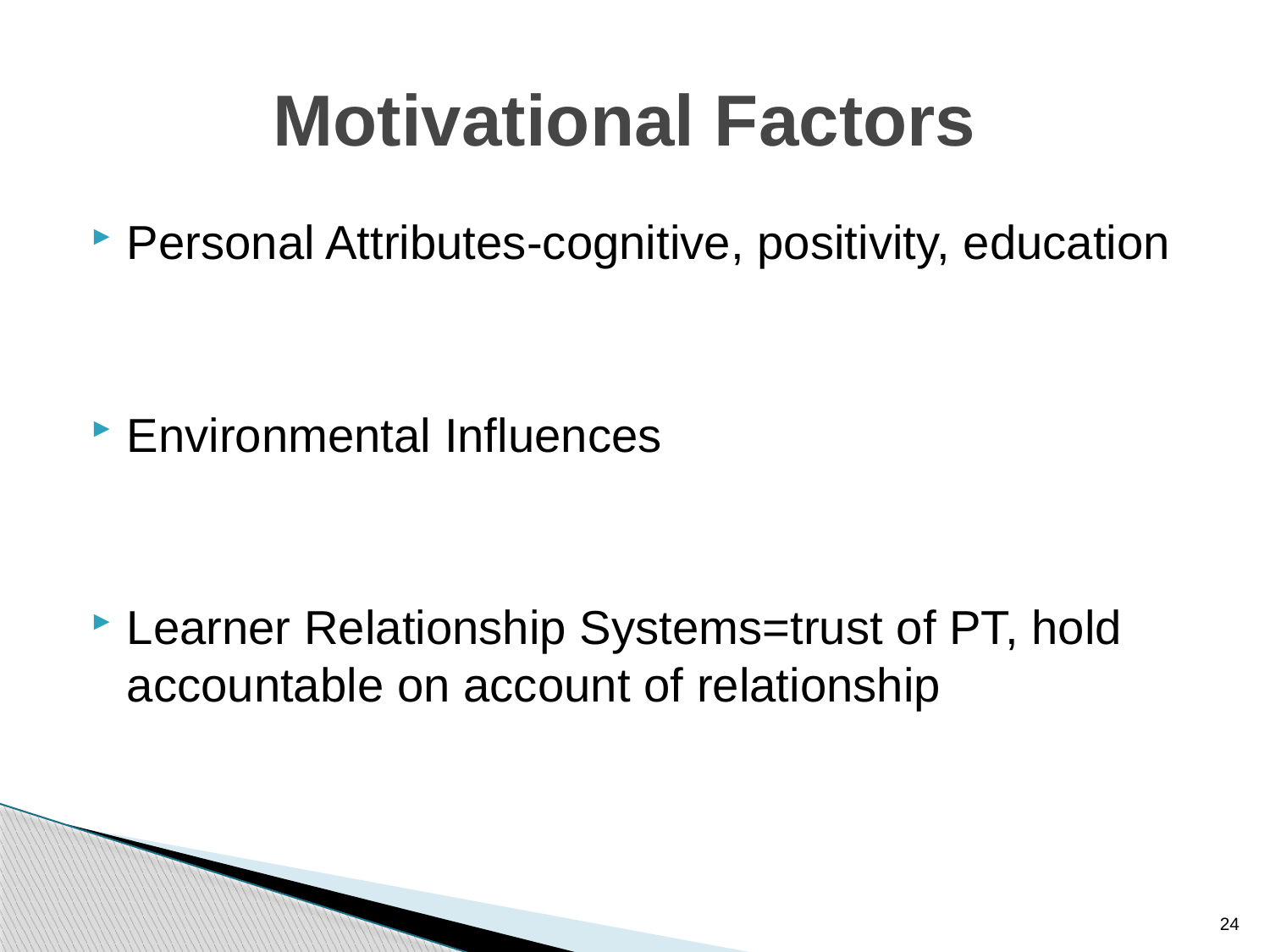

# Motivational Factors
Personal Attributes-cognitive, positivity, education

Environmental Influences

Learner Relationship Systems=trust of PT, hold accountable on account of relationship
24